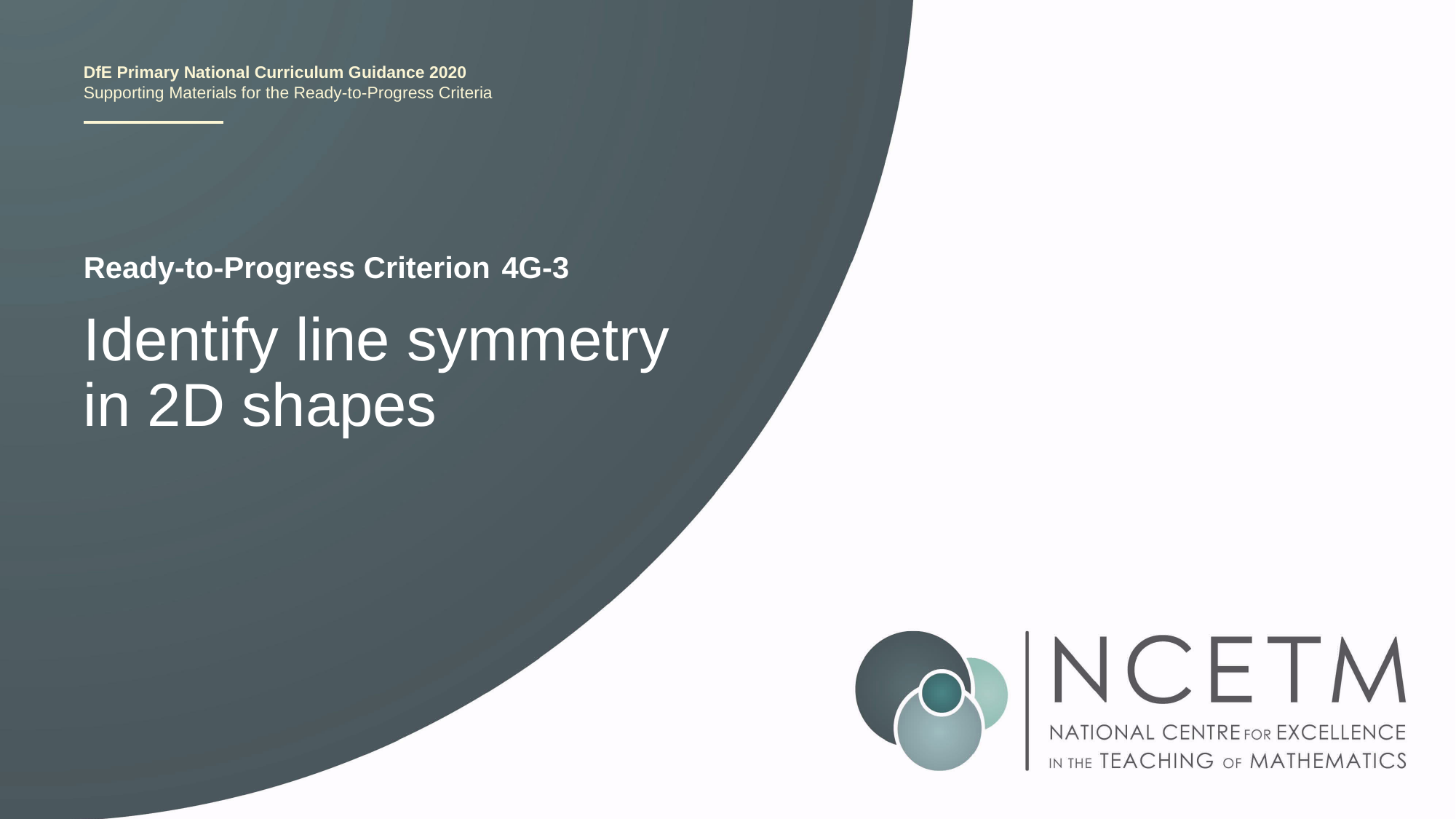

4G-3
Identify line symmetry in 2D shapes